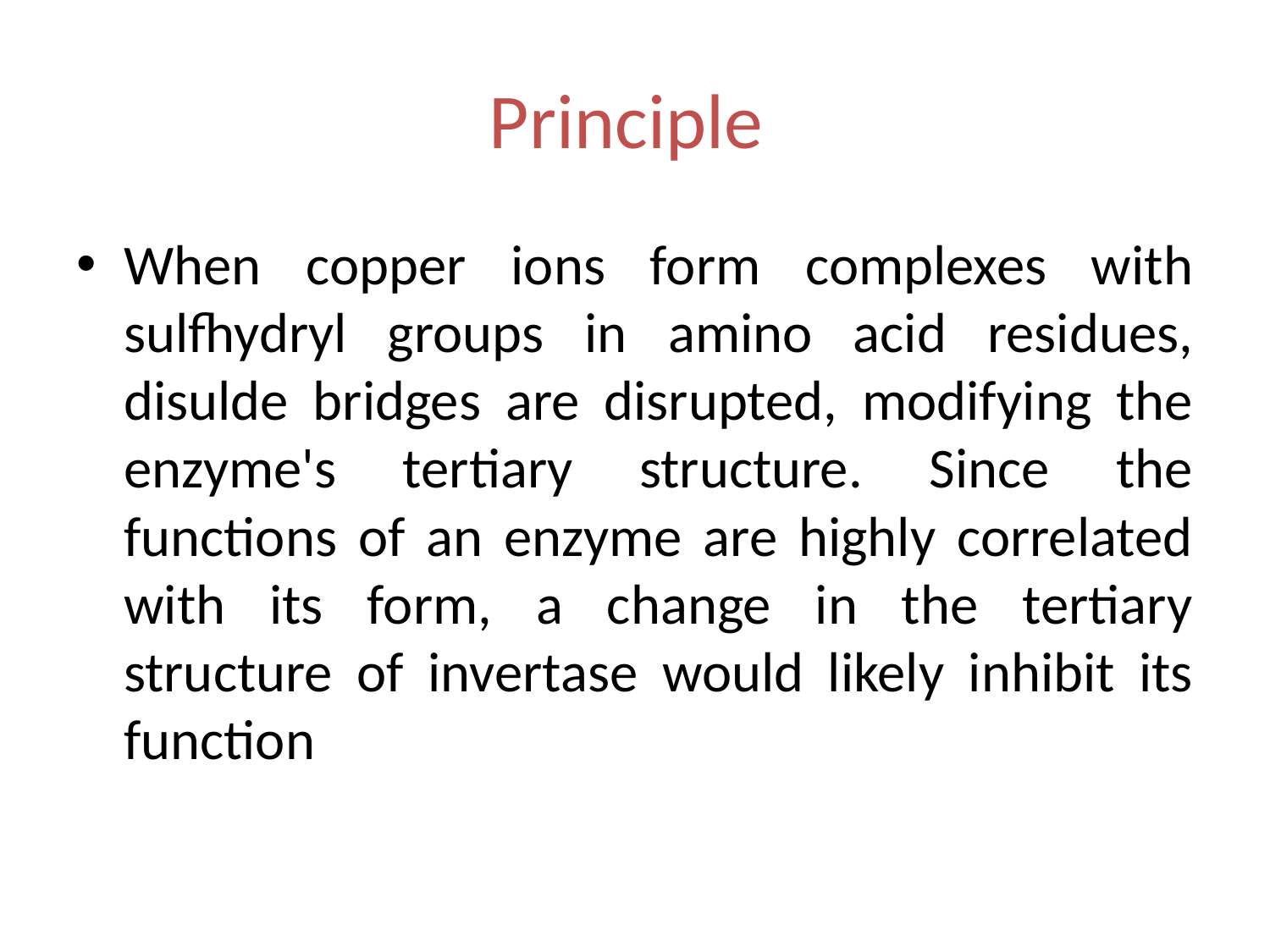

# Principle
When copper ions form complexes with sulfhydryl groups in amino acid residues, disulde bridges are disrupted, modifying the enzyme's tertiary structure. Since the functions of an enzyme are highly correlated with its form, a change in the tertiary structure of invertase would likely inhibit its function